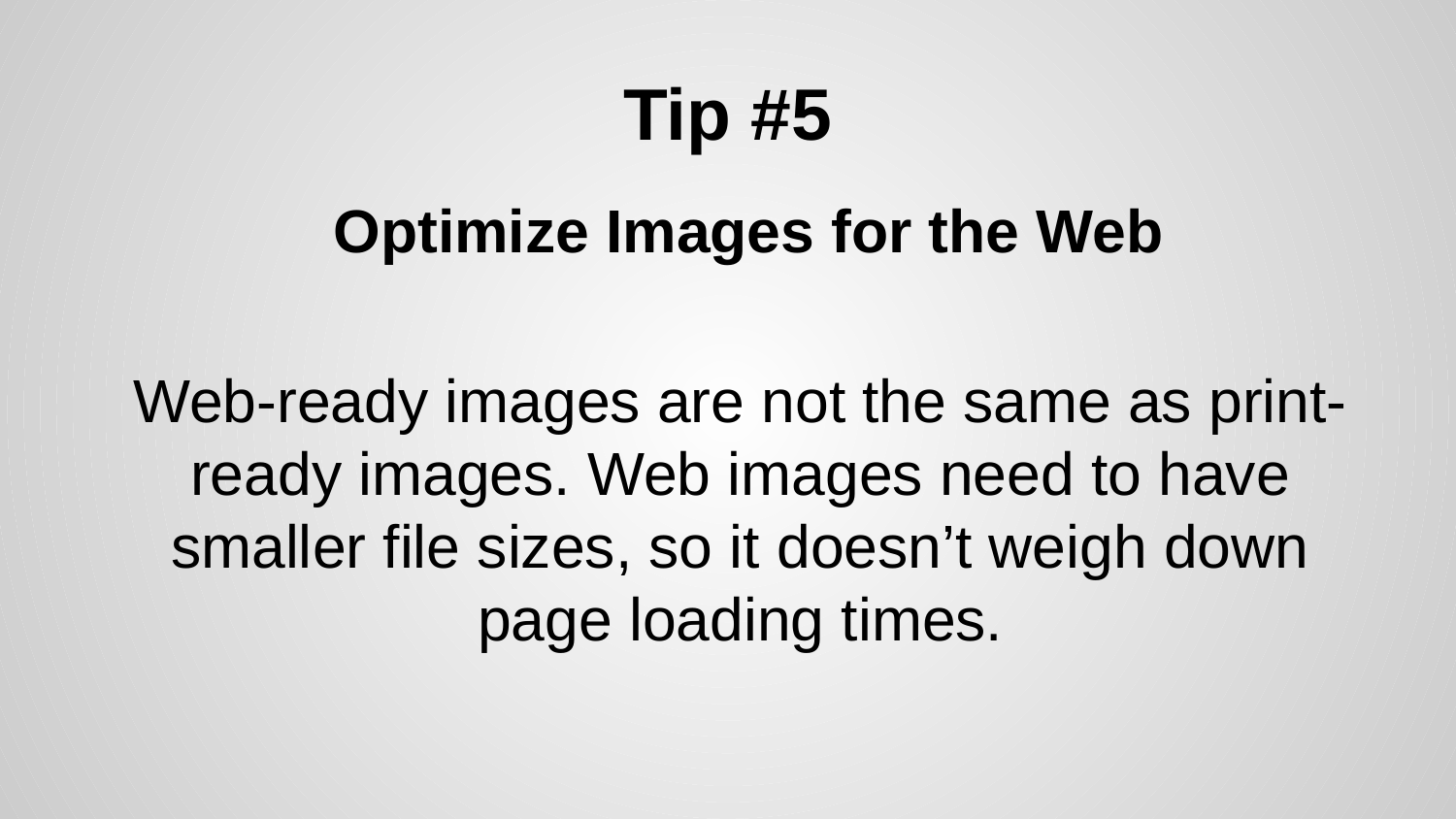

# Tip #5
 Optimize Images for the Web

Web-ready images are not the same as print-ready images. Web images need to have smaller file sizes, so it doesn’t weigh down page loading times.